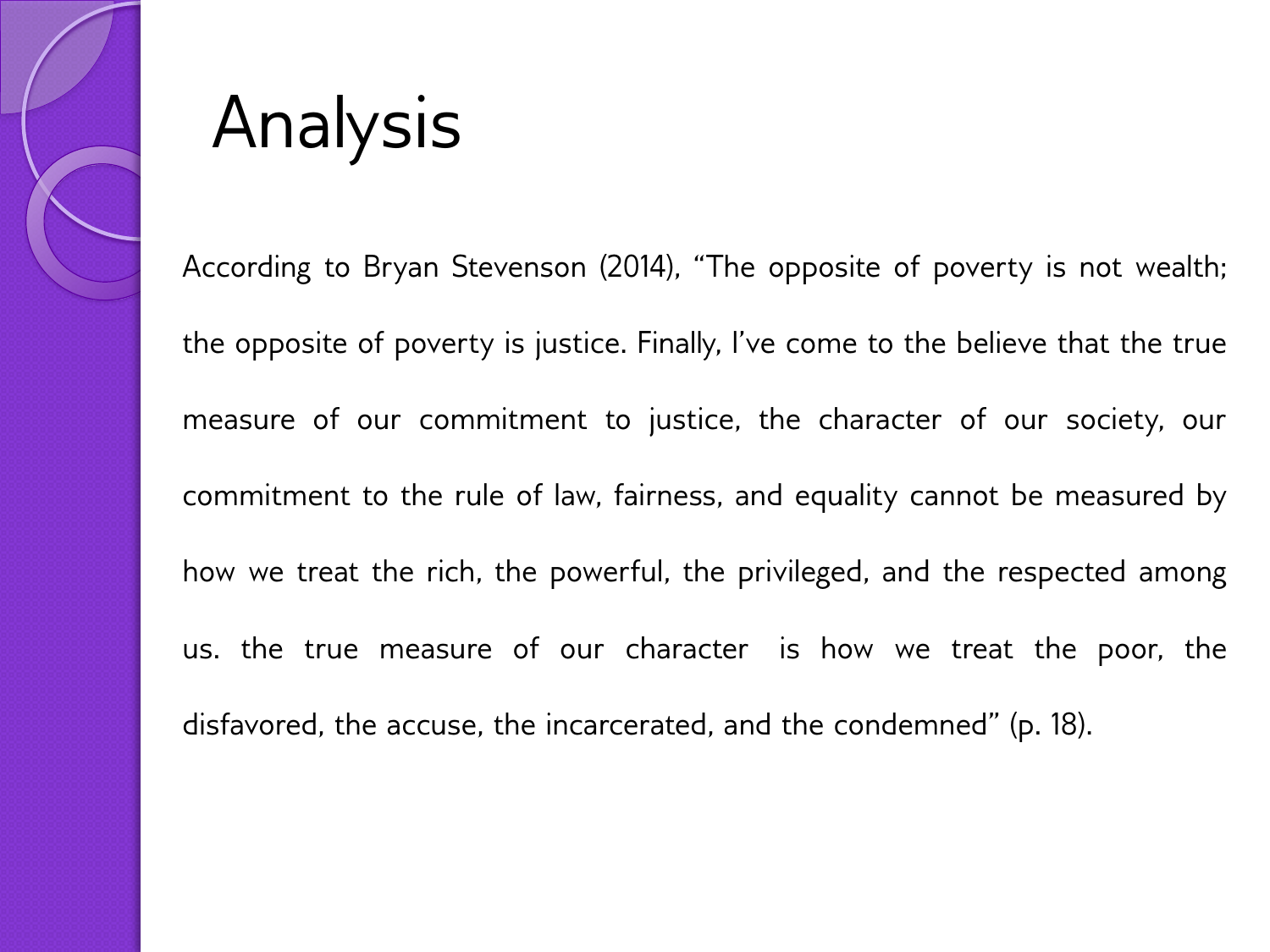

# Analysis
	According to Bryan Stevenson (2014), “The opposite of poverty is not wealth; the opposite of poverty is justice. Finally, I’ve come to the believe that the true measure of our commitment to justice, the character of our society, our commitment to the rule of law, fairness, and equality cannot be measured by how we treat the rich, the powerful, the privileged, and the respected among us. the true measure of our character  is how we treat the poor, the disfavored, the accuse, the incarcerated, and the condemned” (p. 18).